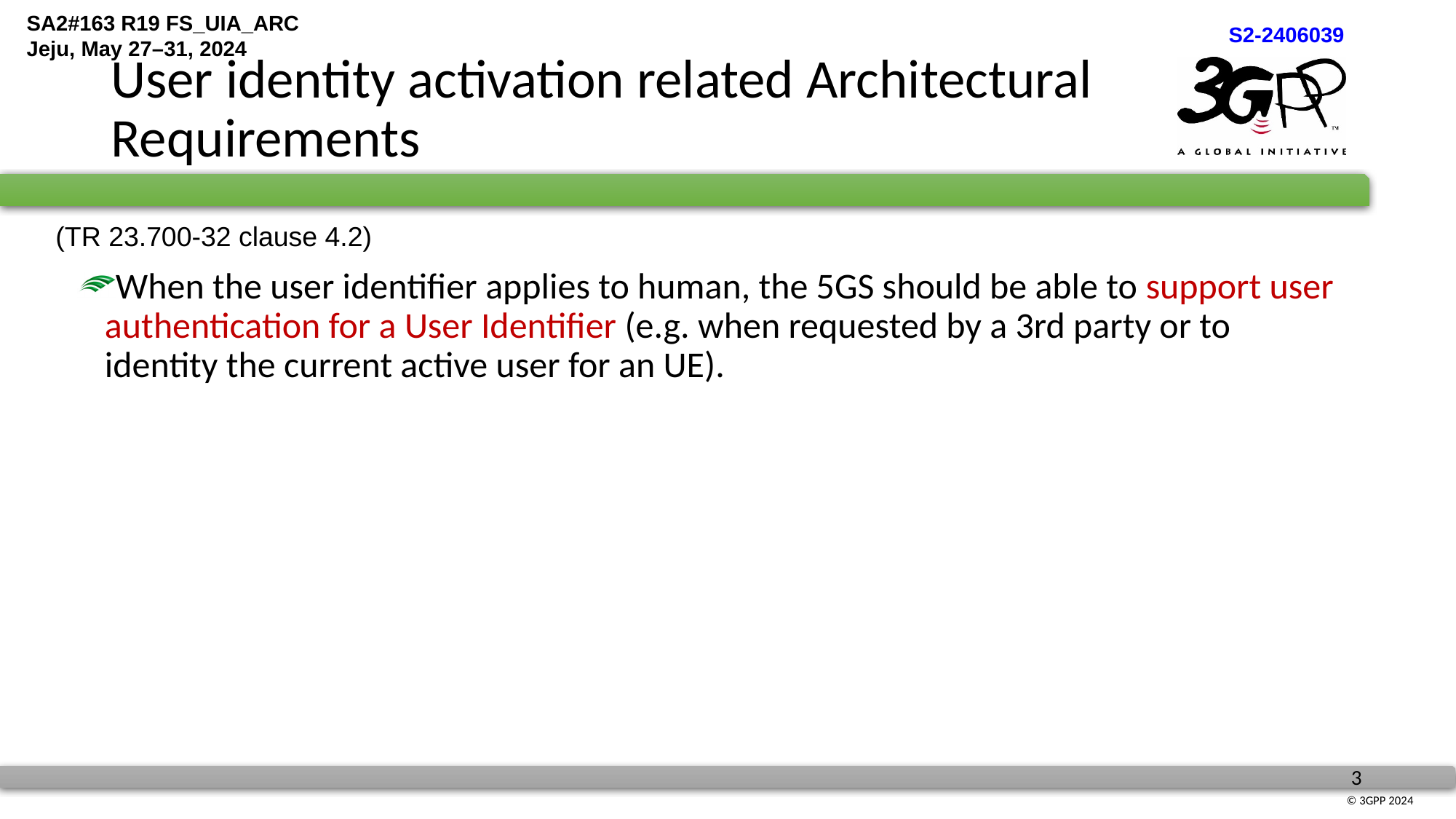

# User identity activation related Architectural Requirements
(TR 23.700-32 clause 4.2)
When the user identifier applies to human, the 5GS should be able to support user authentication for a User Identifier (e.g. when requested by a 3rd party or to identity the current active user for an UE).